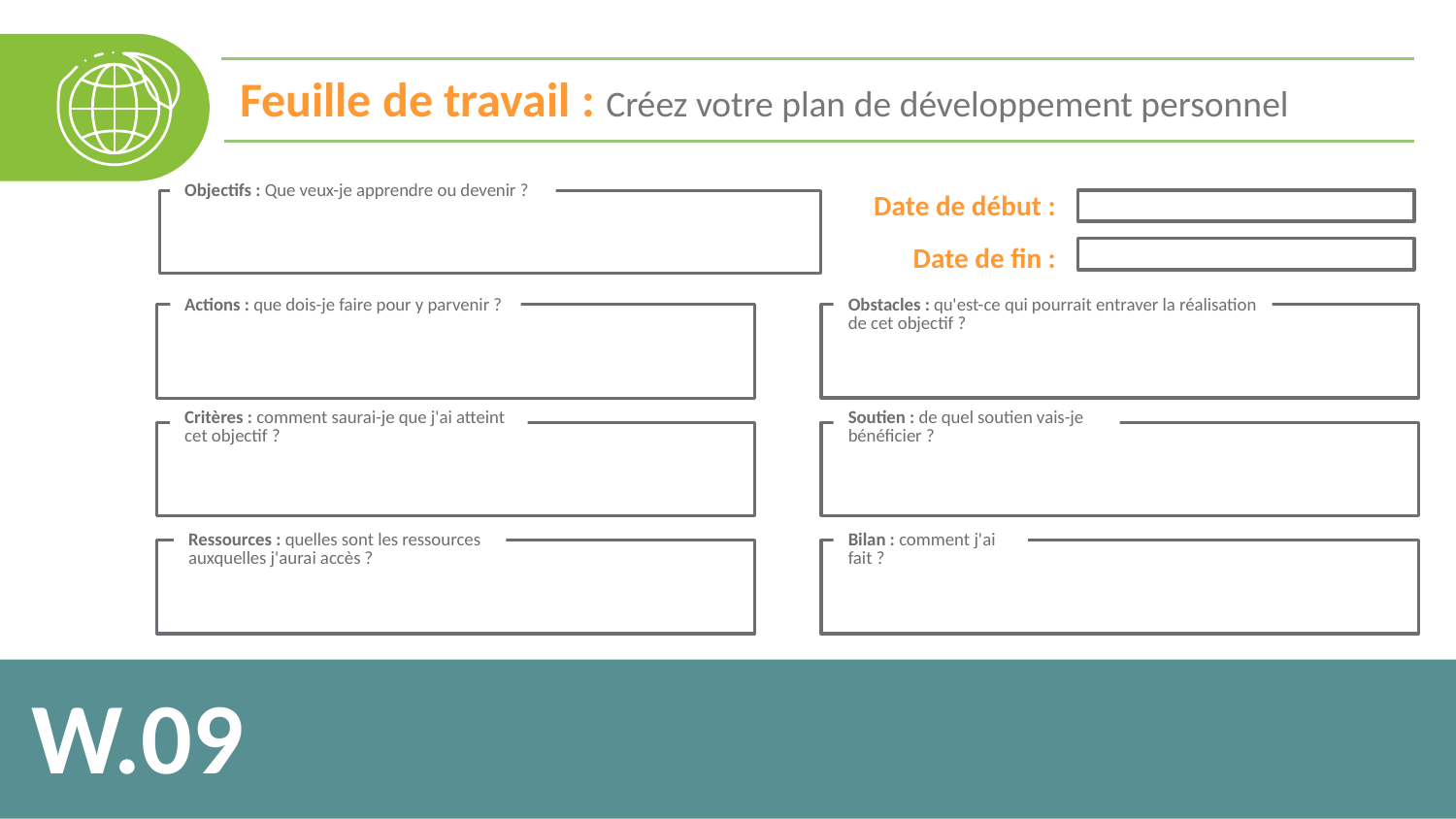

Feuille de travail : Créez votre plan de développement personnel

Objectifs : Que veux-je apprendre ou devenir ?
Date de début :

Date de fin :

Obstacles : qu'est-ce qui pourrait entraver la réalisation de cet objectif ?
Actions : que dois-je faire pour y parvenir ?

Soutien : de quel soutien vais-je bénéficier ?
Critères : comment saurai-je que j'ai atteint cet objectif ?

Bilan : comment j'ai fait ?
Ressources : quelles sont les ressources auxquelles j'aurai accès ?

W.09